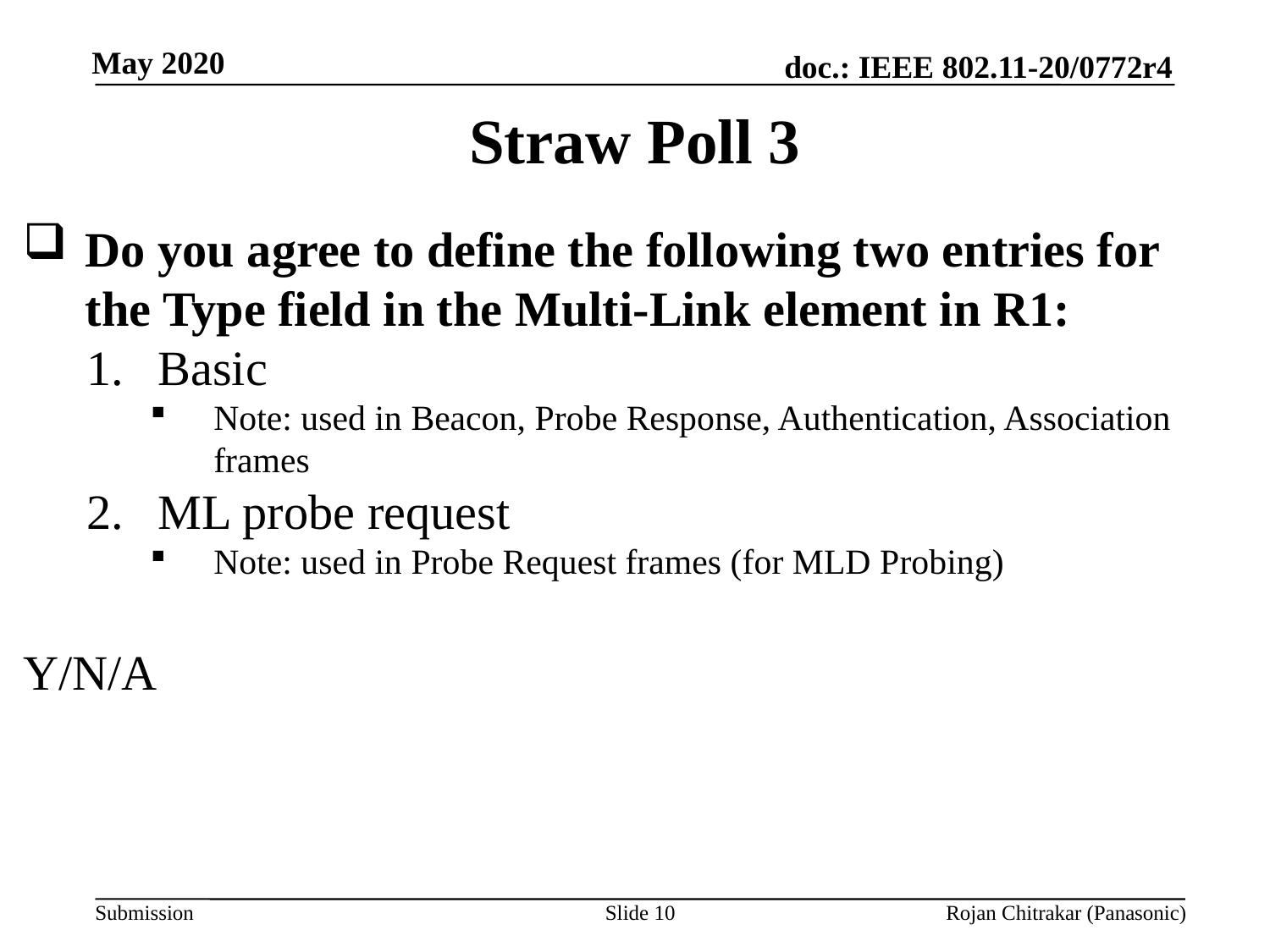

Straw Poll 3
Do you agree to define the following two entries for the Type field in the Multi-Link element in R1:
Basic
Note: used in Beacon, Probe Response, Authentication, Association frames
ML probe request
Note: used in Probe Request frames (for MLD Probing)

Y/N/A

Slide 10
Rojan Chitrakar (Panasonic)